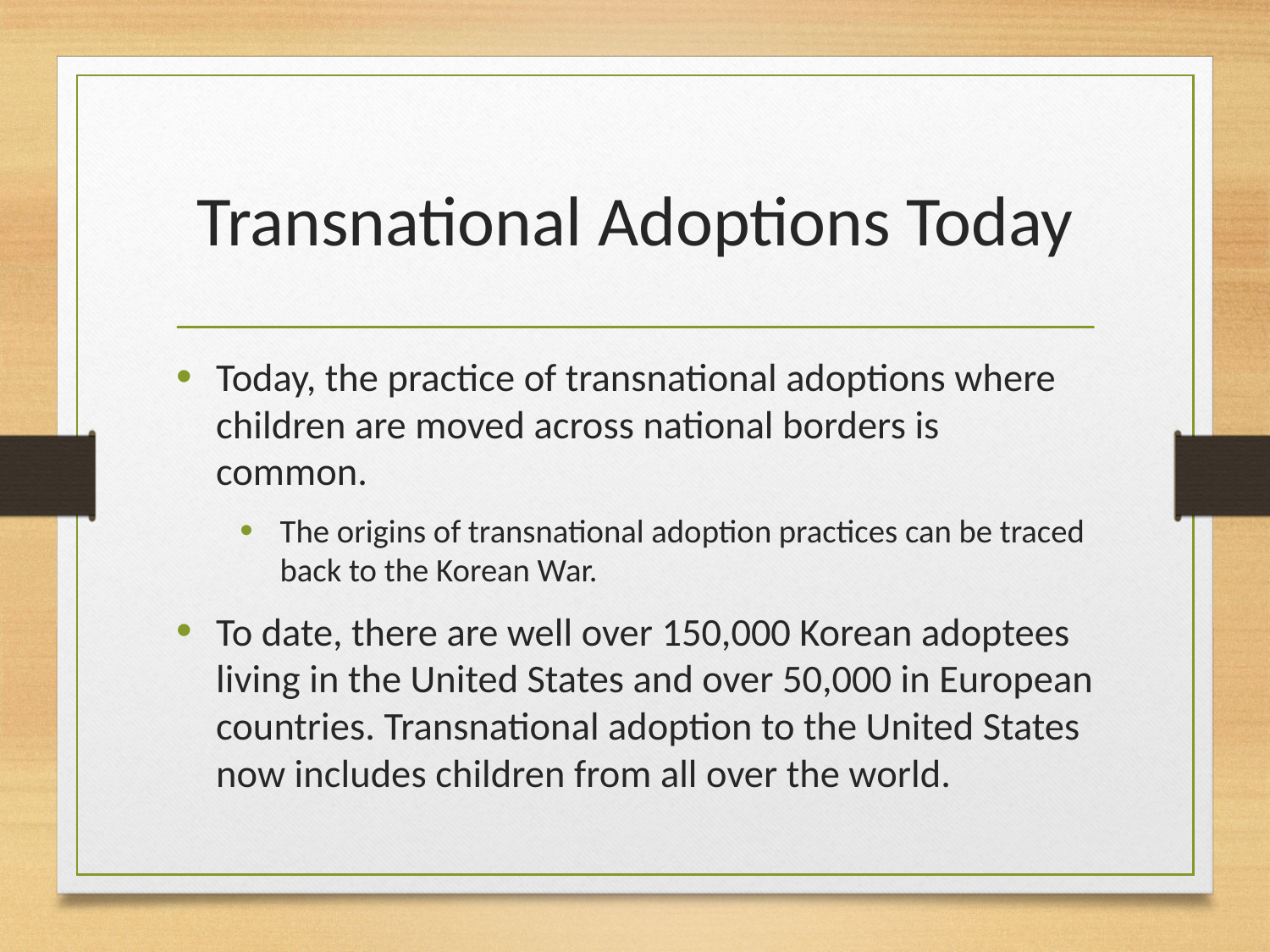

# Transnational Adoptions Today
Today, the practice of transnational adoptions where children are moved across national borders is common.
The origins of transnational adoption practices can be traced back to the Korean War.
To date, there are well over 150,000 Korean adoptees living in the United States and over 50,000 in European countries. Transnational adoption to the United States now includes children from all over the world.